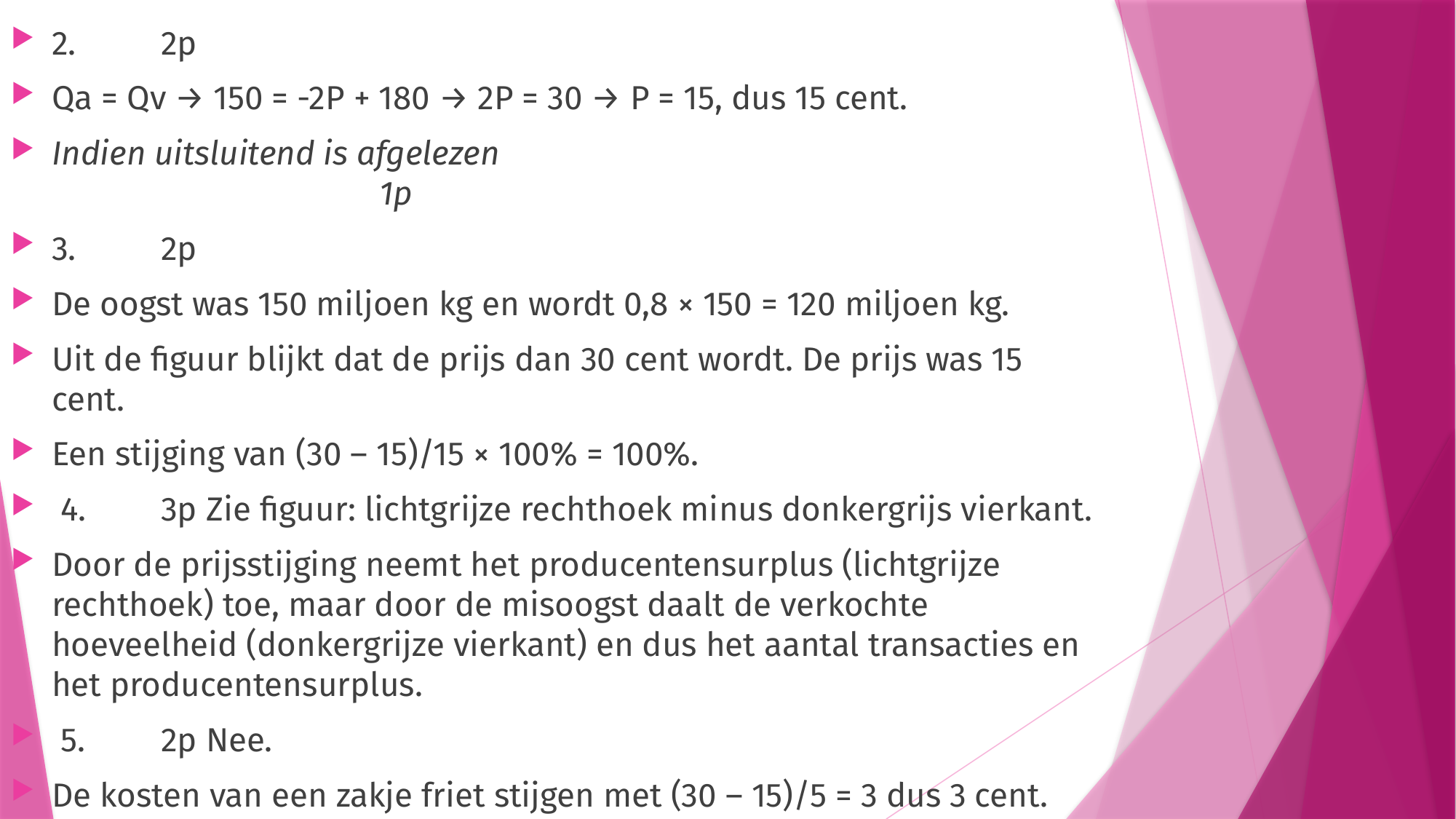

2.	2p
Qa = Qv → 150 = -2P + 180 → 2P = 30 → P = 15, dus 15 cent.
Indien uitsluitend is afgelezen 								1p
3.	2p
De oogst was 150 miljoen kg en wordt 0,8 × 150 = 120 miljoen kg.
Uit de figuur blijkt dat de prijs dan 30 cent wordt. De prijs was 15 cent.
Een stijging van (30 – 15)/15 × 100% = 100%.
 4.	3p Zie figuur: lichtgrijze rechthoek minus donkergrijs vierkant.
Door de prijsstijging neemt het producentensurplus (lichtgrijze rechthoek) toe, maar door de misoogst daalt de verkochte hoeveelheid (donkergrijze vierkant) en dus het aantal transacties en het producentensurplus.
 5.	2p Nee.
De kosten van een zakje friet stijgen met (30 – 15)/5 = 3 dus 3 cent. Dat is lager dan de opbrengst per zakje friet van 10 cent.